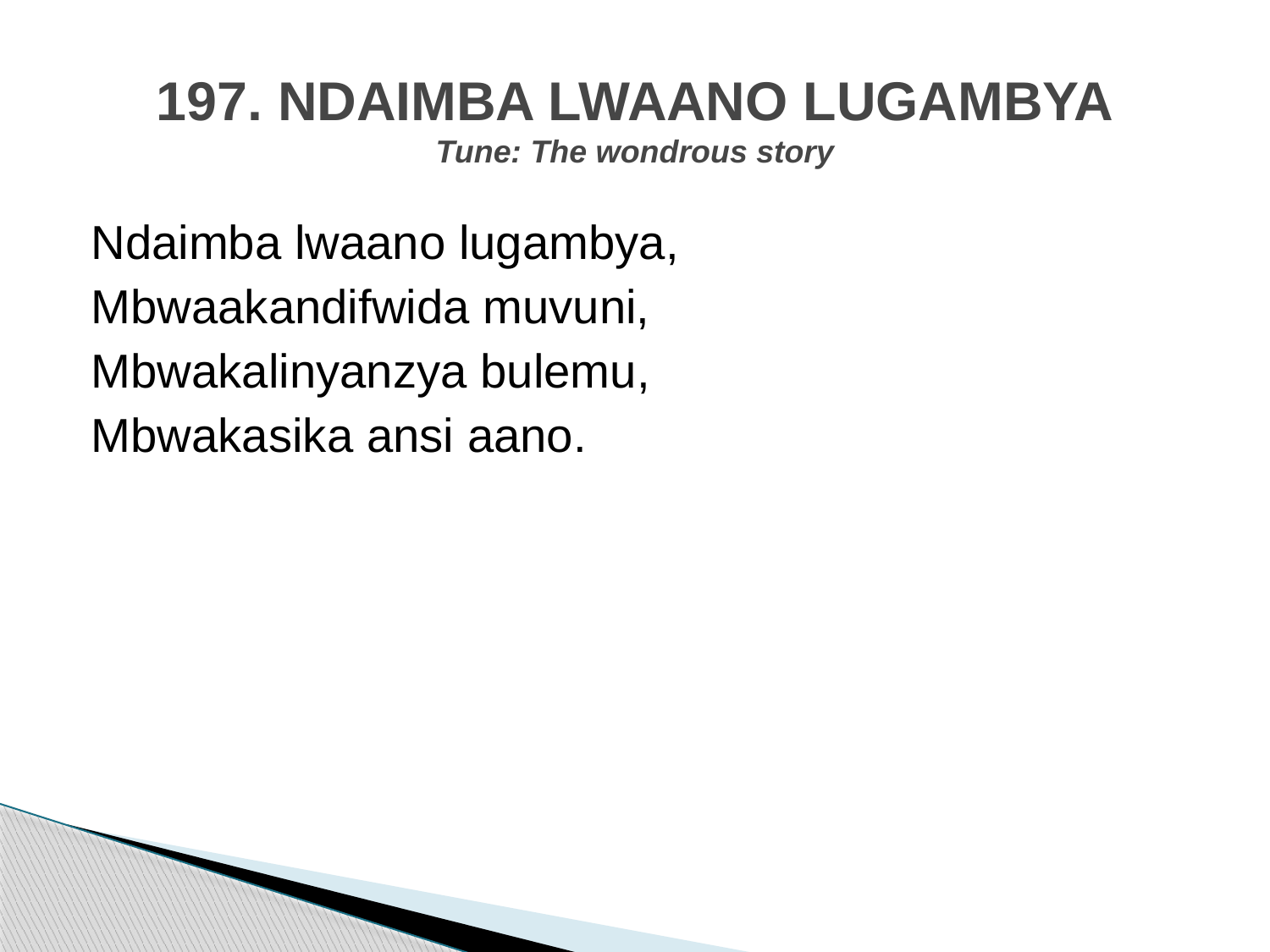

# 197. NDAIMBA LWAANO LUGAMBYA Tune: The wondrous story
Ndaimba lwaano lugambya,
Mbwaakandifwida muvuni,
Mbwakalinyanzya bulemu,
Mbwakasika ansi aano.